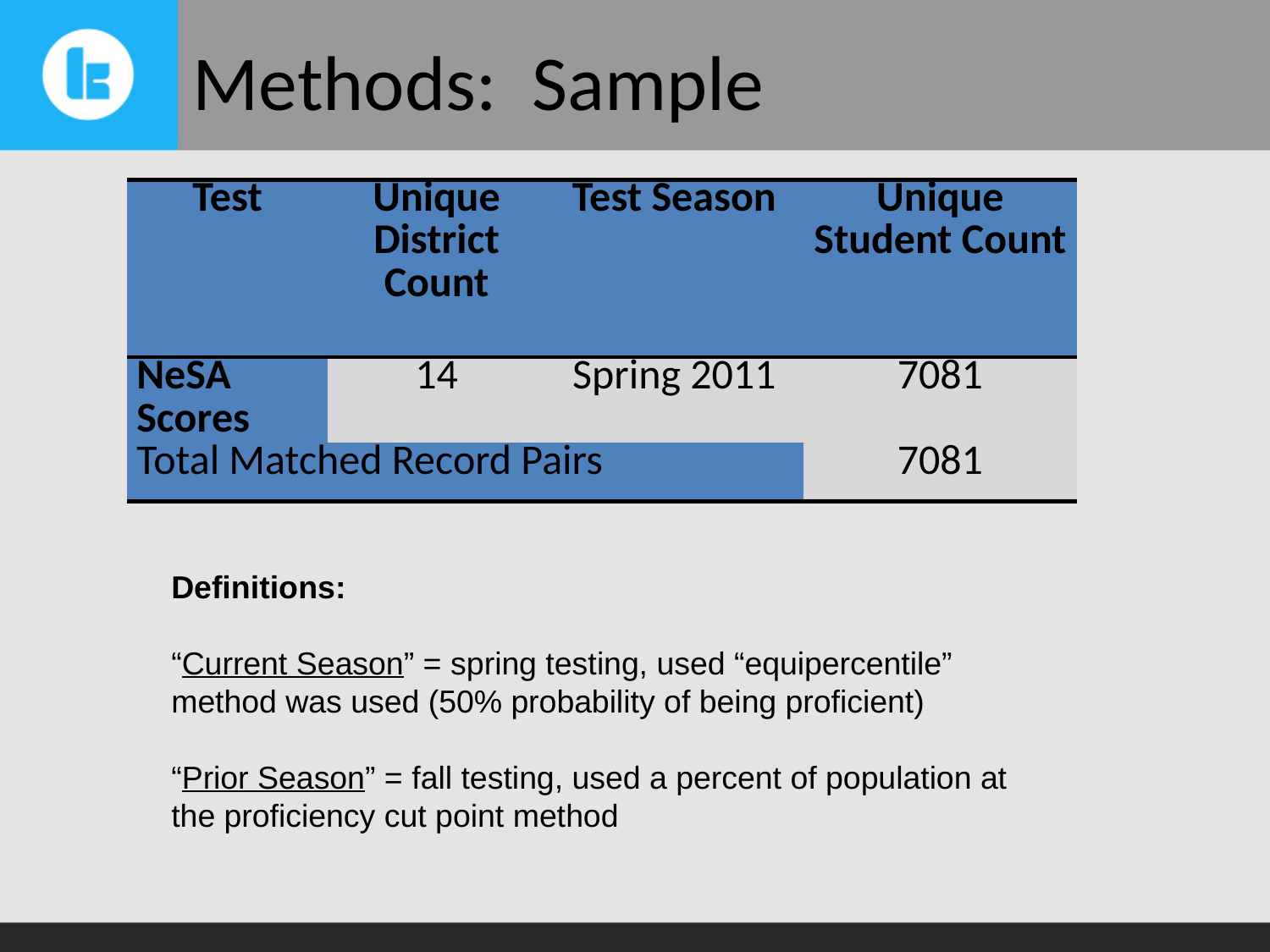

# Methods:  Sample
| Test | Unique District Count | Test Season | Unique Student Count |
| --- | --- | --- | --- |
| NeSA Scores | 14 | Spring 2011 | 7081 |
| Total Matched Record Pairs |  |  | 7081 |
Definitions:

“Current Season” = spring testing, used “equipercentile” method was used (50% probability of being proficient)

“Prior Season” = fall testing, used a percent of population at the proficiency cut point method